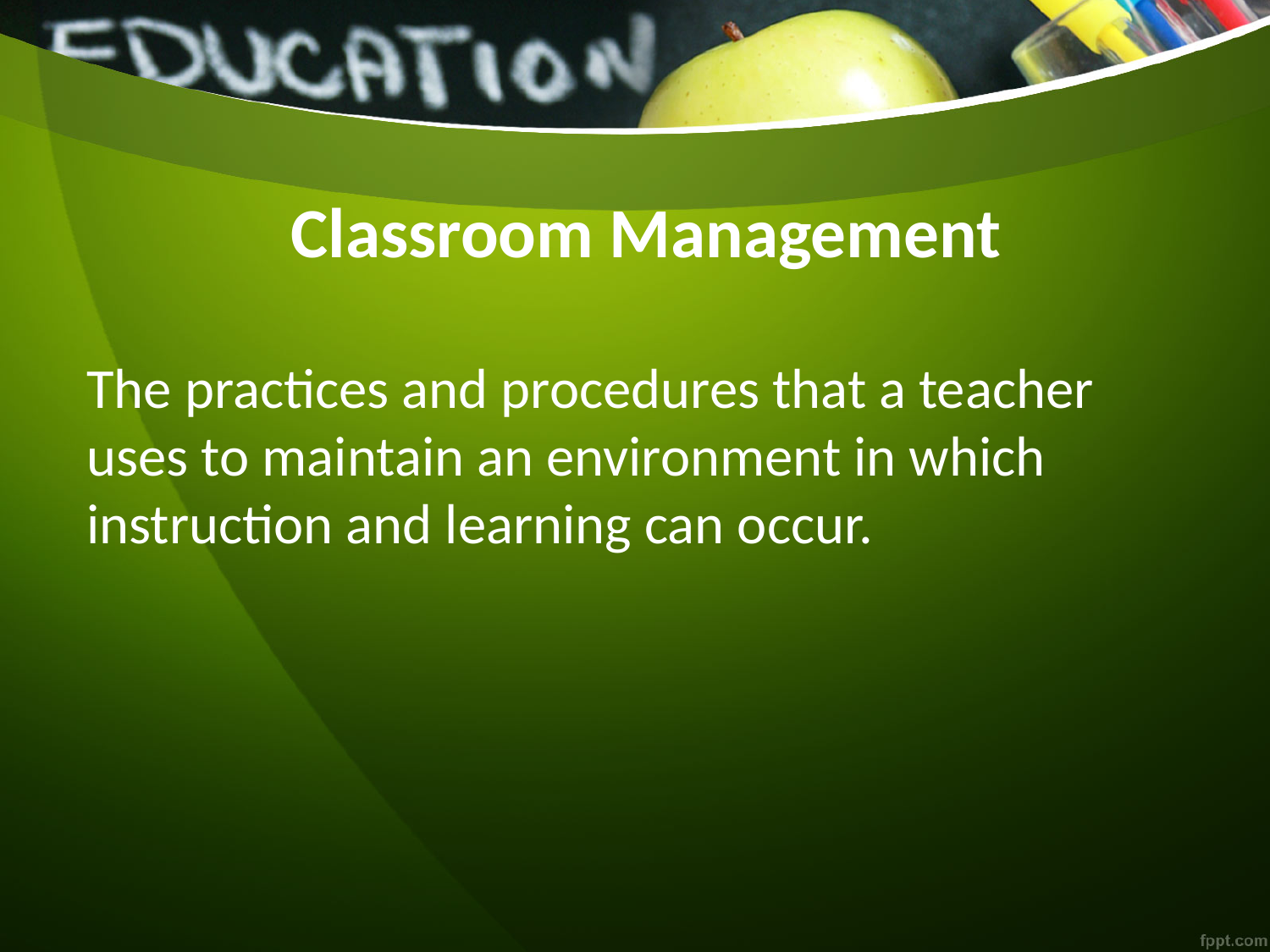

# Classroom Management

The practices and procedures that a teacher uses to maintain an environment in which instruction and learning can occur.